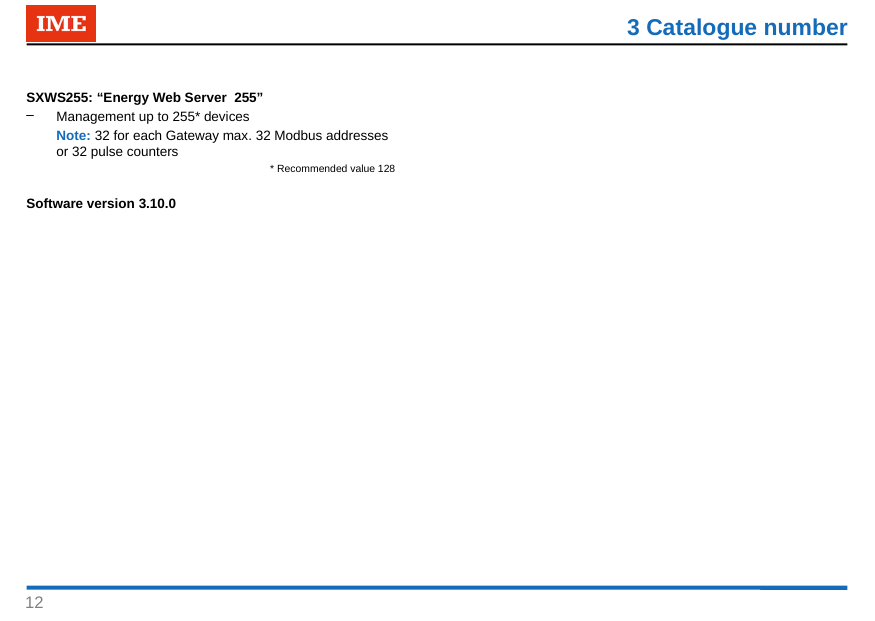

3 Catalogue number

SXWS255: “Energy Web Server  255”
Management up to 255* devices
	Note: 32 for each Gateway max. 32 Modbus addresses or 32 pulse counters
* Recommended value 128

Software version 3.10.0